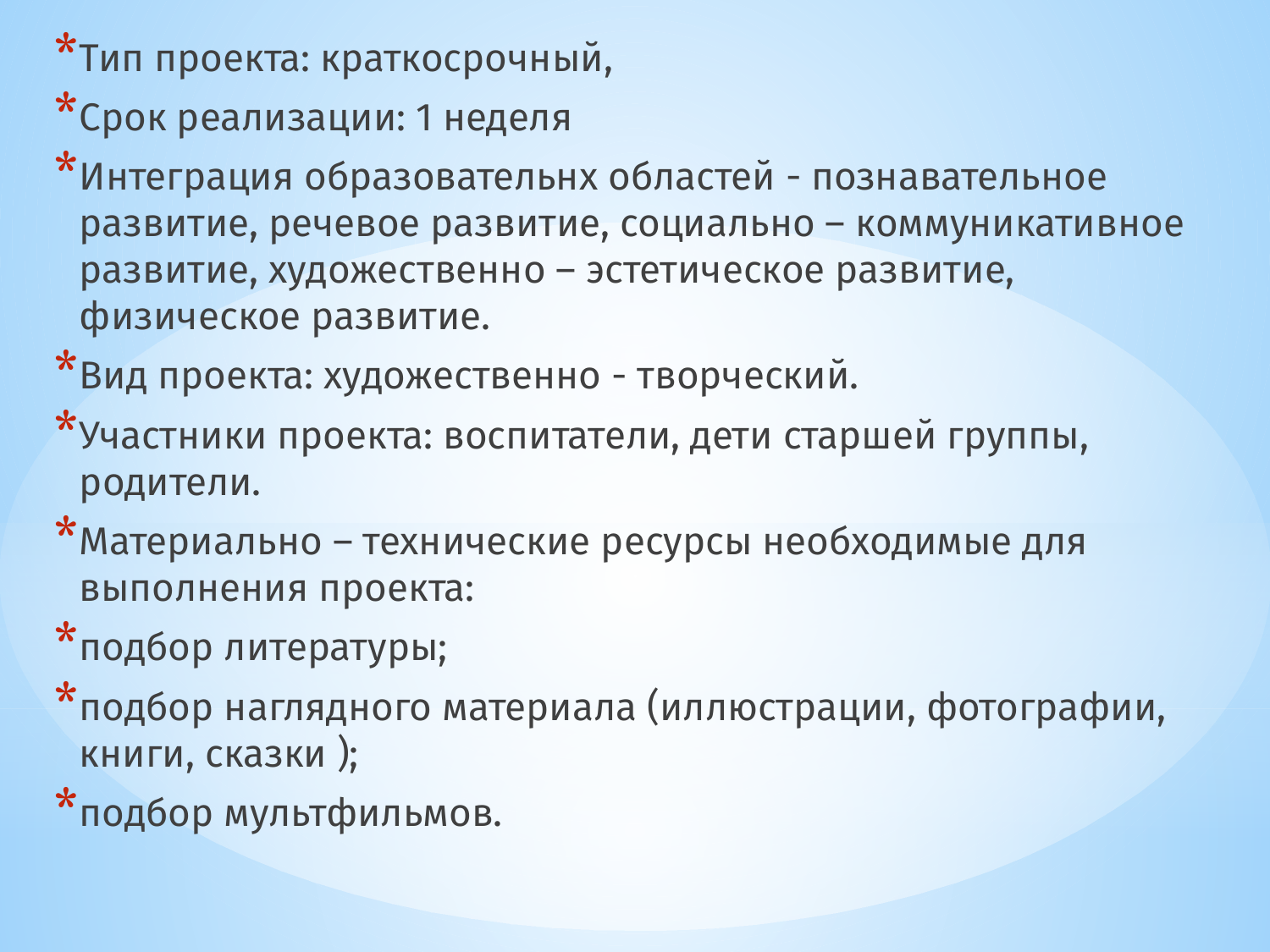

Тип проекта: краткосрочный,
Срок реализации: 1 неделя
Интеграция образовательнх областей - познавательное развитие, речевое развитие, социально – коммуникативное развитие, художественно – эстетическое развитие, физическое развитие.
Вид проекта: художественно - творческий.
Участники проекта: воспитатели, дети старшей группы, родители.
Материально – технические ресурсы необходимые для выполнения проекта:
подбор литературы;
подбор наглядного материала (иллюстрации, фотографии, книги, сказки );
подбор мультфильмов.
#